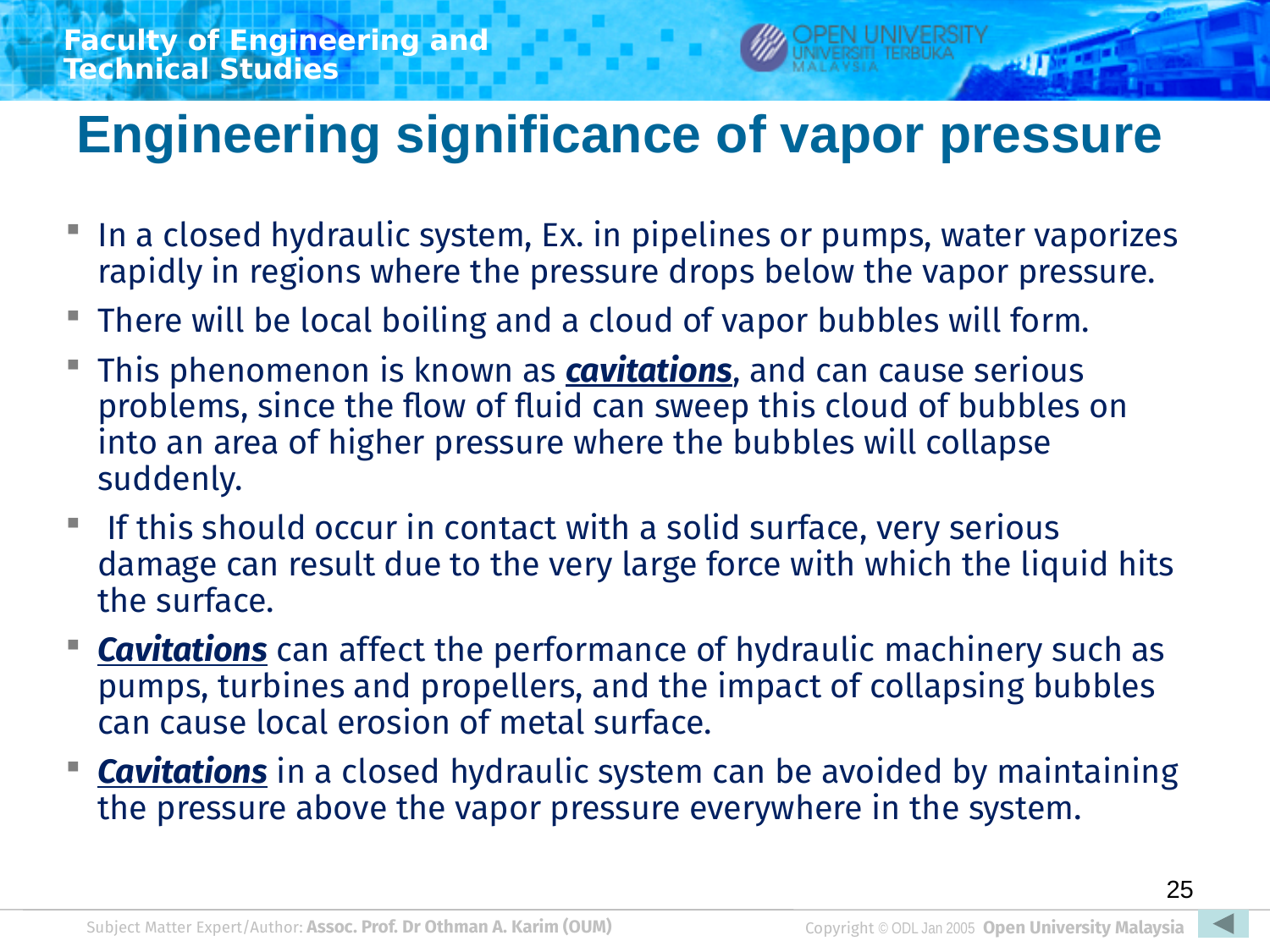

# Engineering significance of vapor pressure
In a closed hydraulic system, Ex. in pipelines or pumps, water vaporizes rapidly in regions where the pressure drops below the vapor pressure.
There will be local boiling and a cloud of vapor bubbles will form.
This phenomenon is known as cavitations, and can cause serious problems, since the flow of fluid can sweep this cloud of bubbles on into an area of higher pressure where the bubbles will collapse suddenly.
 If this should occur in contact with a solid surface, very serious damage can result due to the very large force with which the liquid hits the surface.
Cavitations can affect the performance of hydraulic machinery such as pumps, turbines and propellers, and the impact of collapsing bubbles can cause local erosion of metal surface.
Cavitations in a closed hydraulic system can be avoided by maintaining the pressure above the vapor pressure everywhere in the system.
25
Copyright © ODL Jan 2005  Open University Malaysia